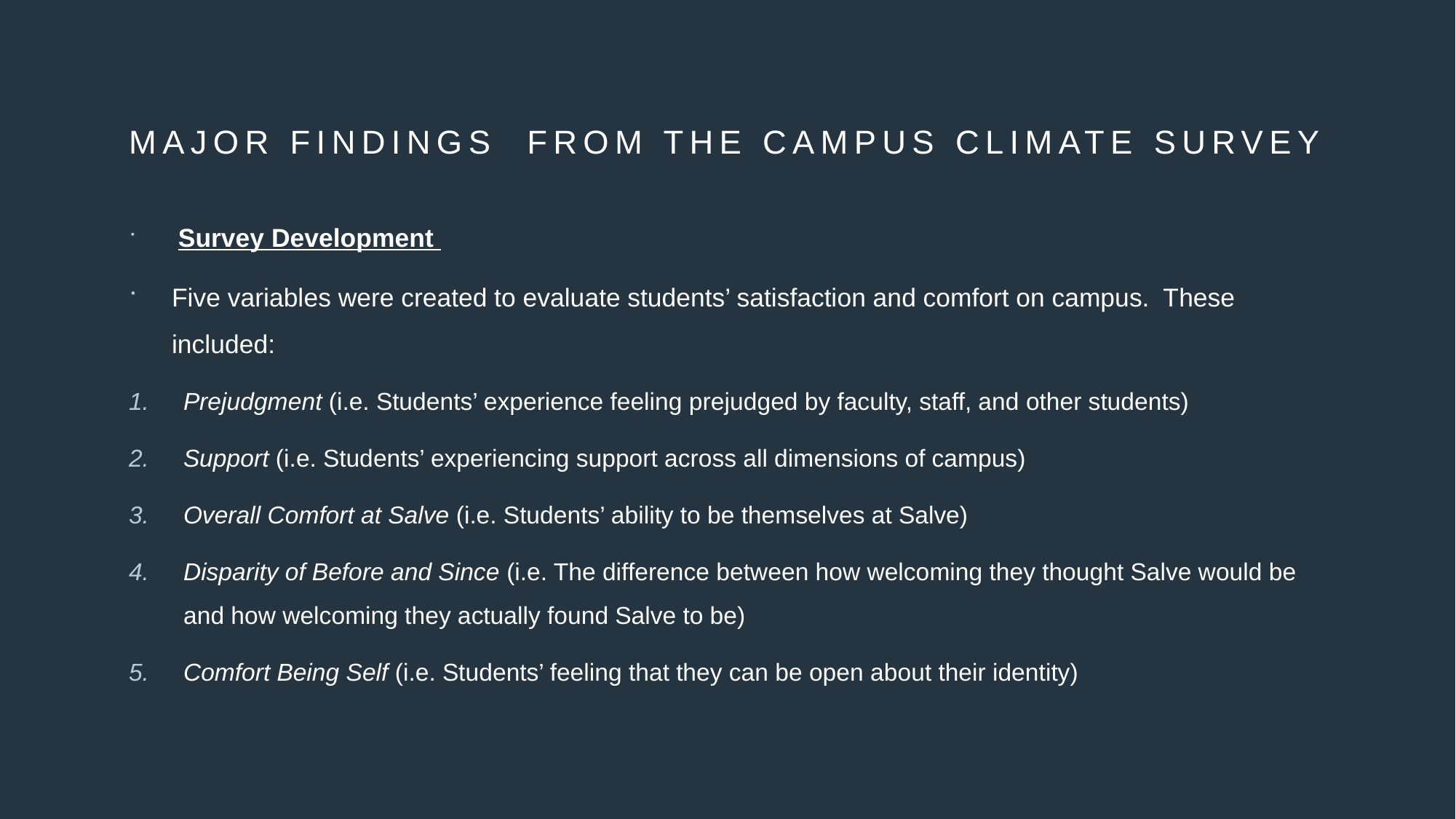

# Major Findings  From the Campus Climate Survey
 Survey Development
Five variables were created to evaluate students’ satisfaction and comfort on campus.  These included:
Prejudgment (i.e. Students’ experience feeling prejudged by faculty, staff, and other students)
Support (i.e. Students’ experiencing support across all dimensions of campus)
Overall Comfort at Salve (i.e. Students’ ability to be themselves at Salve)
Disparity of Before and Since (i.e. The difference between how welcoming they thought Salve would be and how welcoming they actually found Salve to be)
Comfort Being Self (i.e. Students’ feeling that they can be open about their identity)